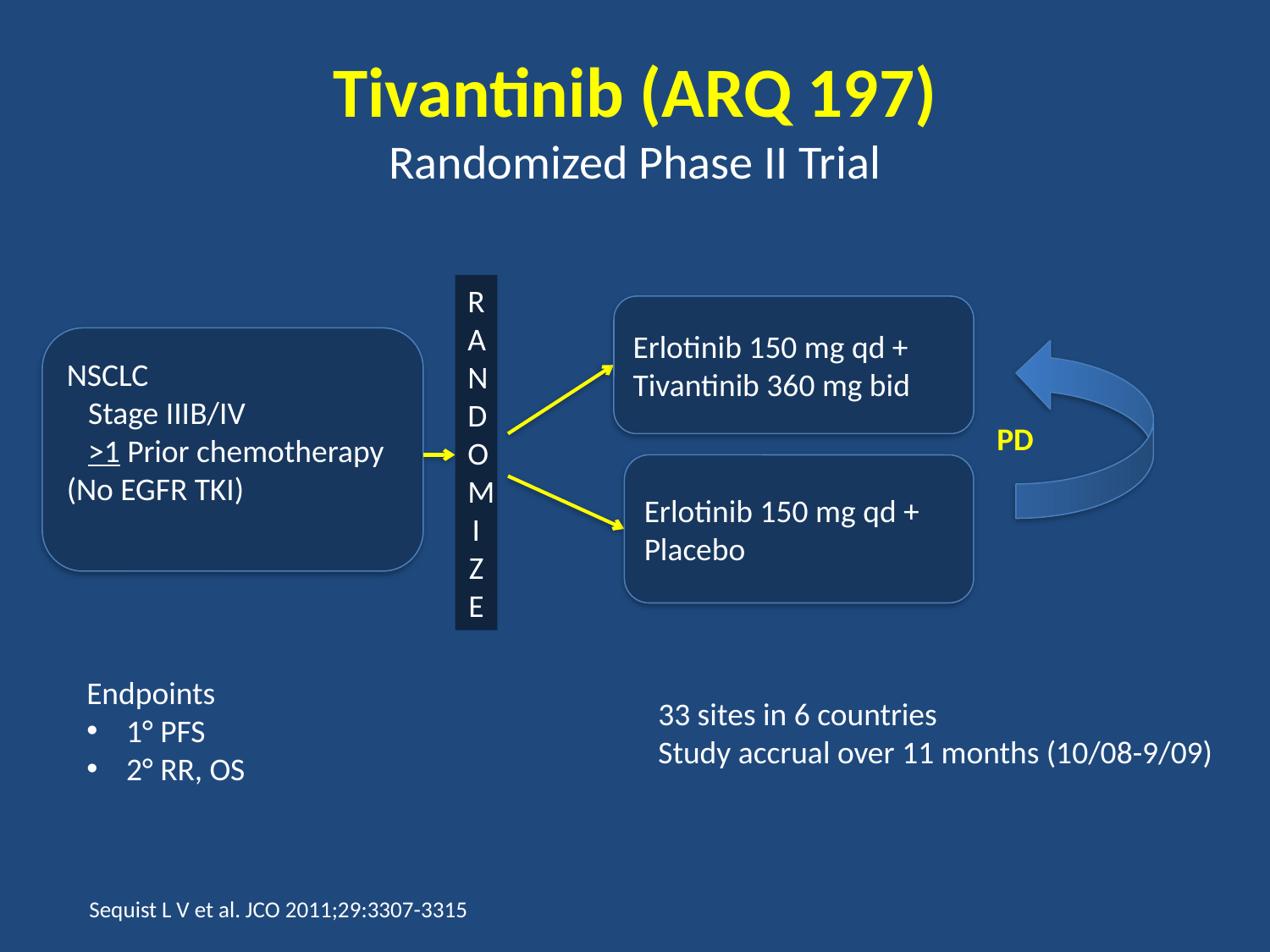

# Tivantinib (ARQ 197) Randomized Phase II Trial
R
ANDOMIZE
Erlotinib 150 mg qd +
Tivantinib 360 mg bid
NSCLC
   Stage IIIB/IV
   >1 Prior chemotherapy (No EGFR TKI)

PD
Erlotinib 150 mg qd +
Placebo
Endpoints
1° PFS
2° RR, OS
33 sites in 6 countries
Study accrual over 11 months (10/08-9/09)
Sequist L V et al. JCO 2011;29:3307-3315